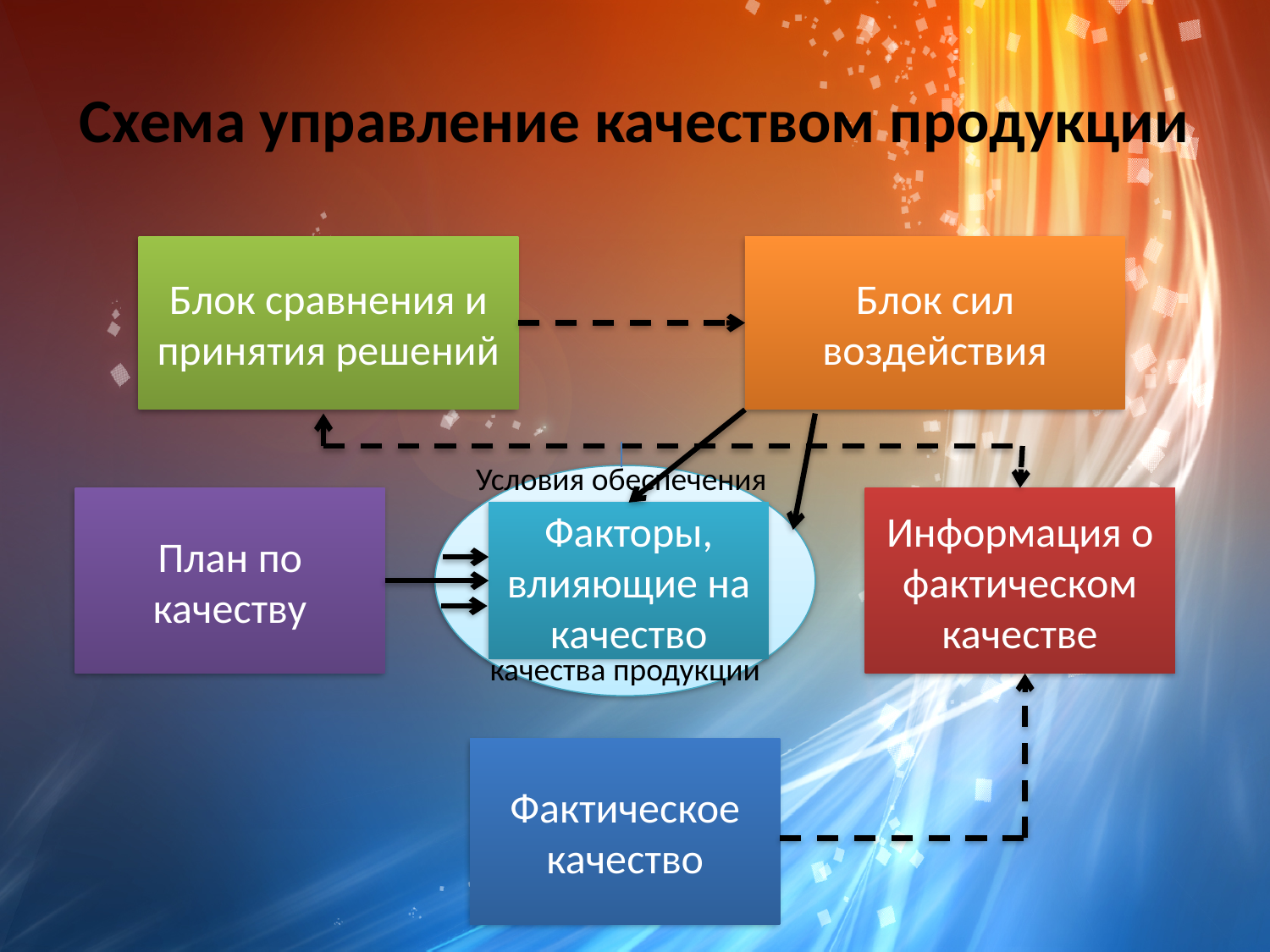

# Схема управление качеством продукции
Блок сравнения и принятия решений
Блок сил воздействия
Условия обеспечения

качества продукции

План по
качеству
Информация о фактическом качестве
Факторы, влияющие на качество
Фактическое
качество